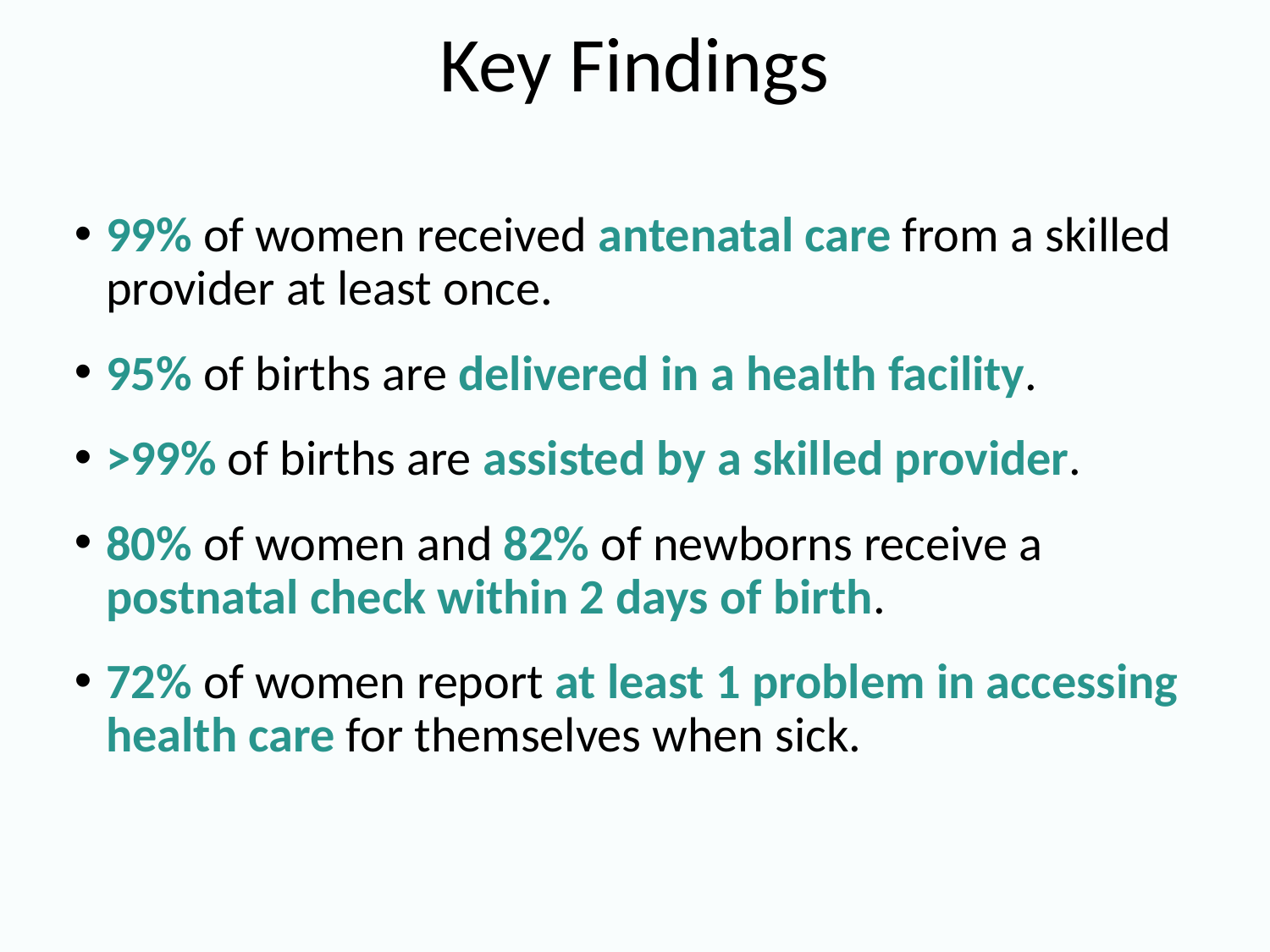

# Key Findings
99% of women received antenatal care from a skilled provider at least once.
95% of births are delivered in a health facility.
>99% of births are assisted by a skilled provider.
80% of women and 82% of newborns receive a postnatal check within 2 days of birth.
72% of women report at least 1 problem in accessing health care for themselves when sick.